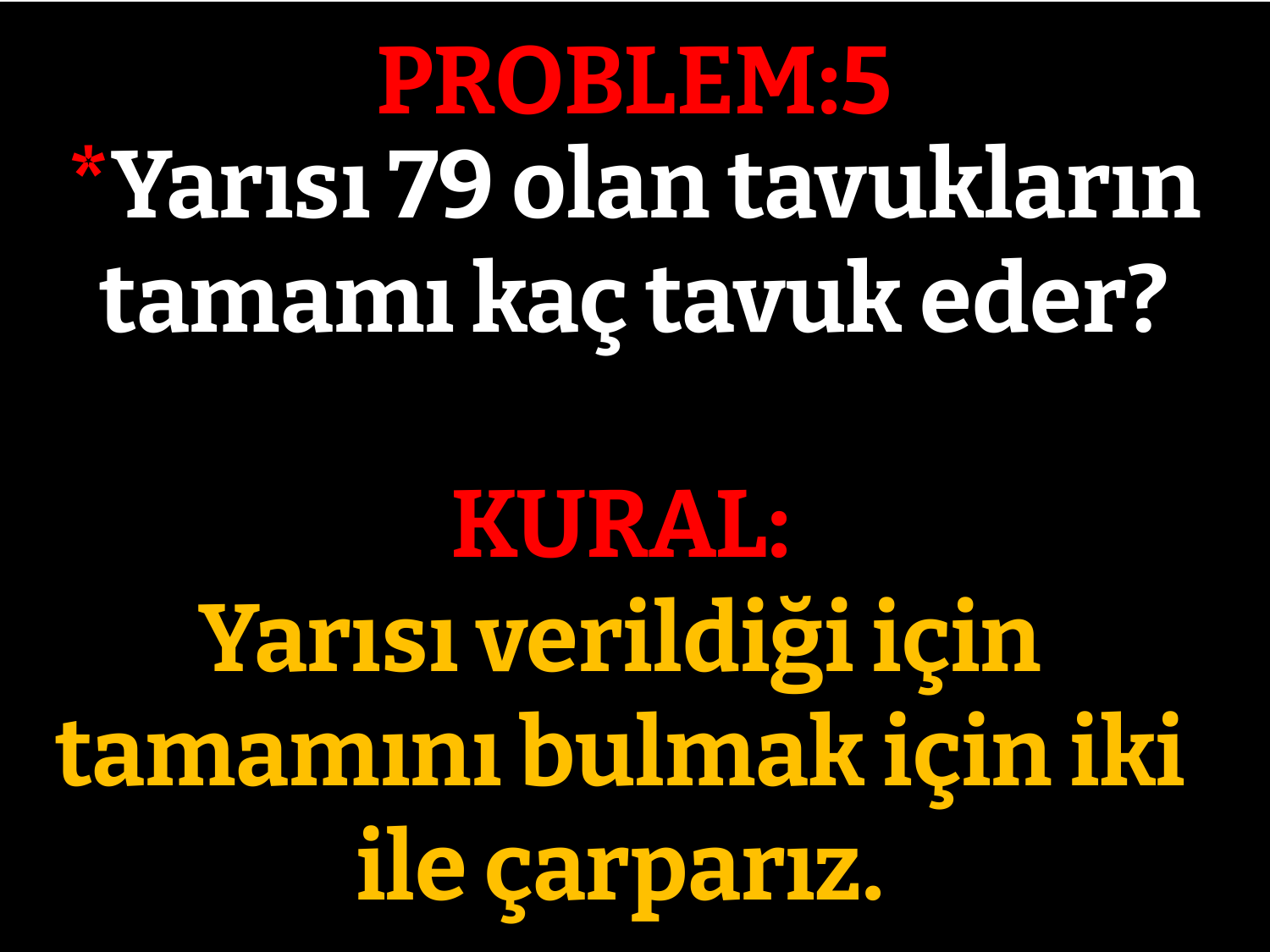

PROBLEM:5
*Yarısı 79 olan tavukların tamamı kaç tavuk eder?
KURAL:
Yarısı verildiği için tamamını bulmak için iki ile çarparız.